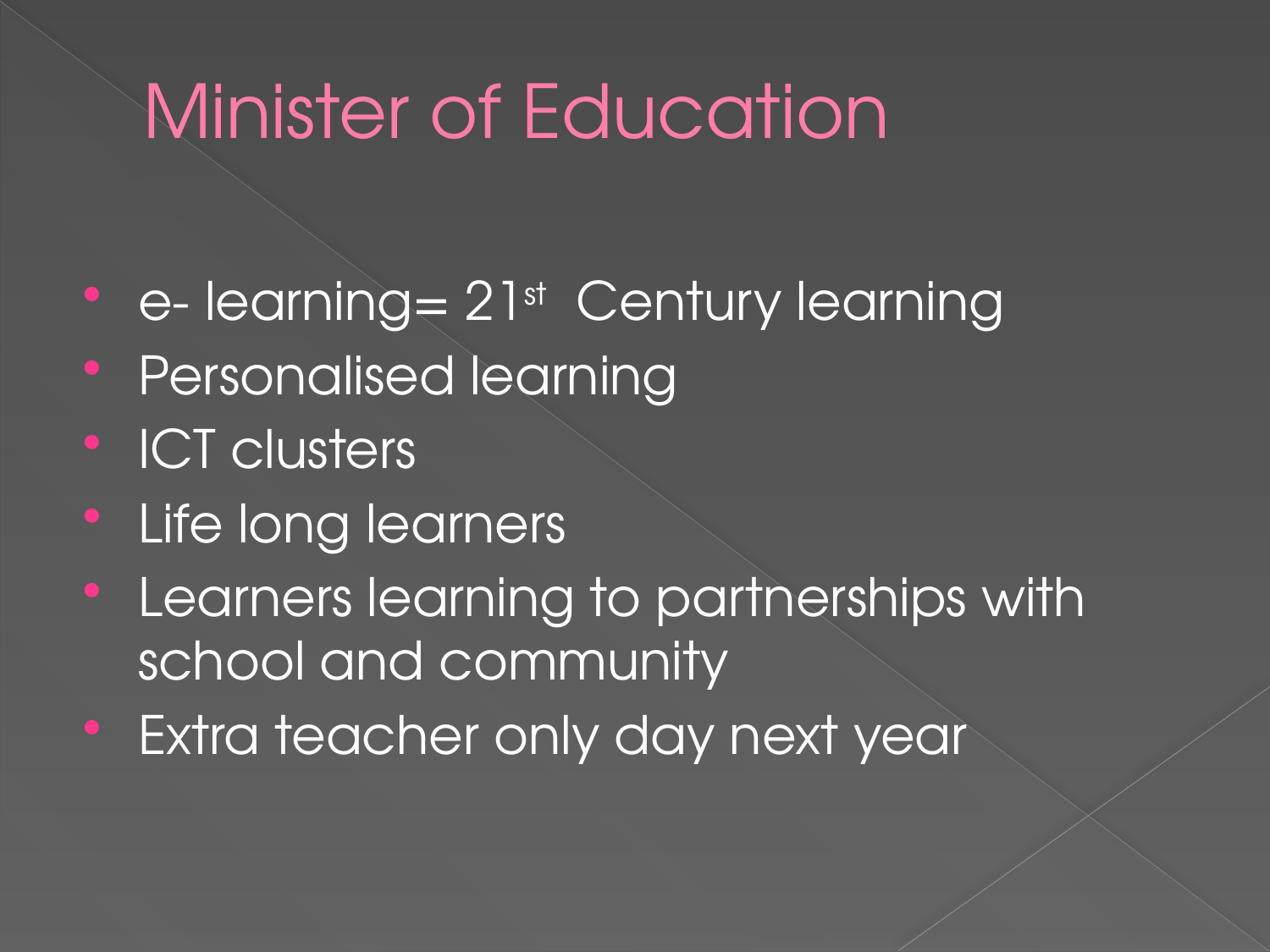

# Minister of Education
e- learning= 21st  Century learning
Personalised learning
ICT clusters
Life long learners
Learners learning to partnerships with school and community
Extra teacher only day next year